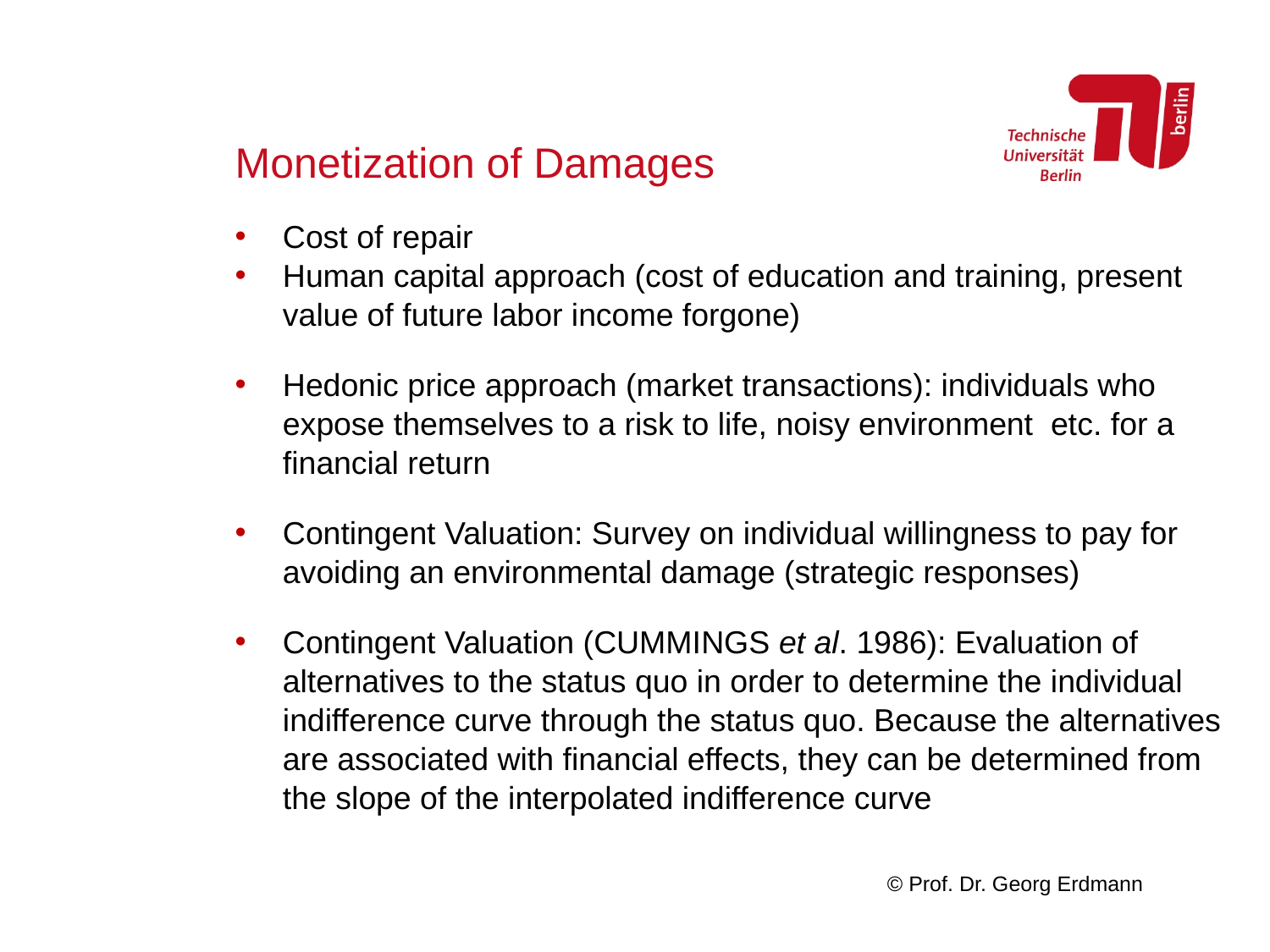

Monetization of Damages
Cost of repair
Human capital approach (cost of education and training, present value of future labor income forgone)
Hedonic price approach (market transactions): individuals who expose themselves to a risk to life, noisy environment  etc. for a financial return
Contingent Valuation: Survey on individual willingness to pay for avoiding an environmental damage (strategic responses)
Contingent Valuation (Cummings et al. 1986): Evaluation of alternatives to the status quo in order to determine the individual indifference curve through the status quo. Because the alternatives are associated with financial effects, they can be determined from the slope of the interpolated indifference curve

© Prof. Dr. Georg Erdmann